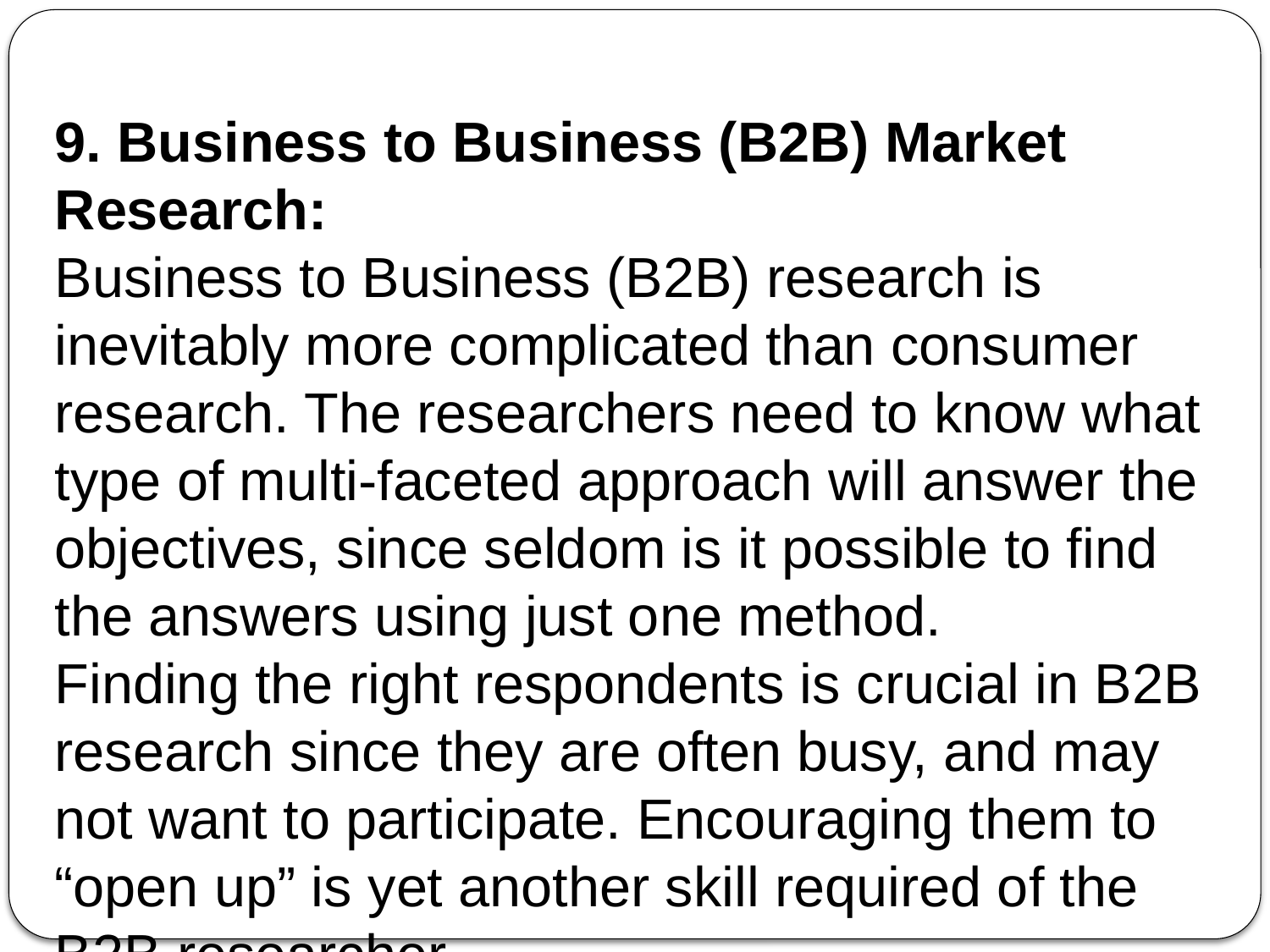

9. Business to Business (B2B) Market Research:
Business to Business (B2B) research is inevitably more complicated than consumer research. The researchers need to know what type of multi-faceted approach will answer the objectives, since seldom is it possible to find the answers using just one method.
Finding the right respondents is crucial in B2B research since they are often busy, and may not want to participate. Encouraging them to “open up” is yet another skill required of the B2B researcher.